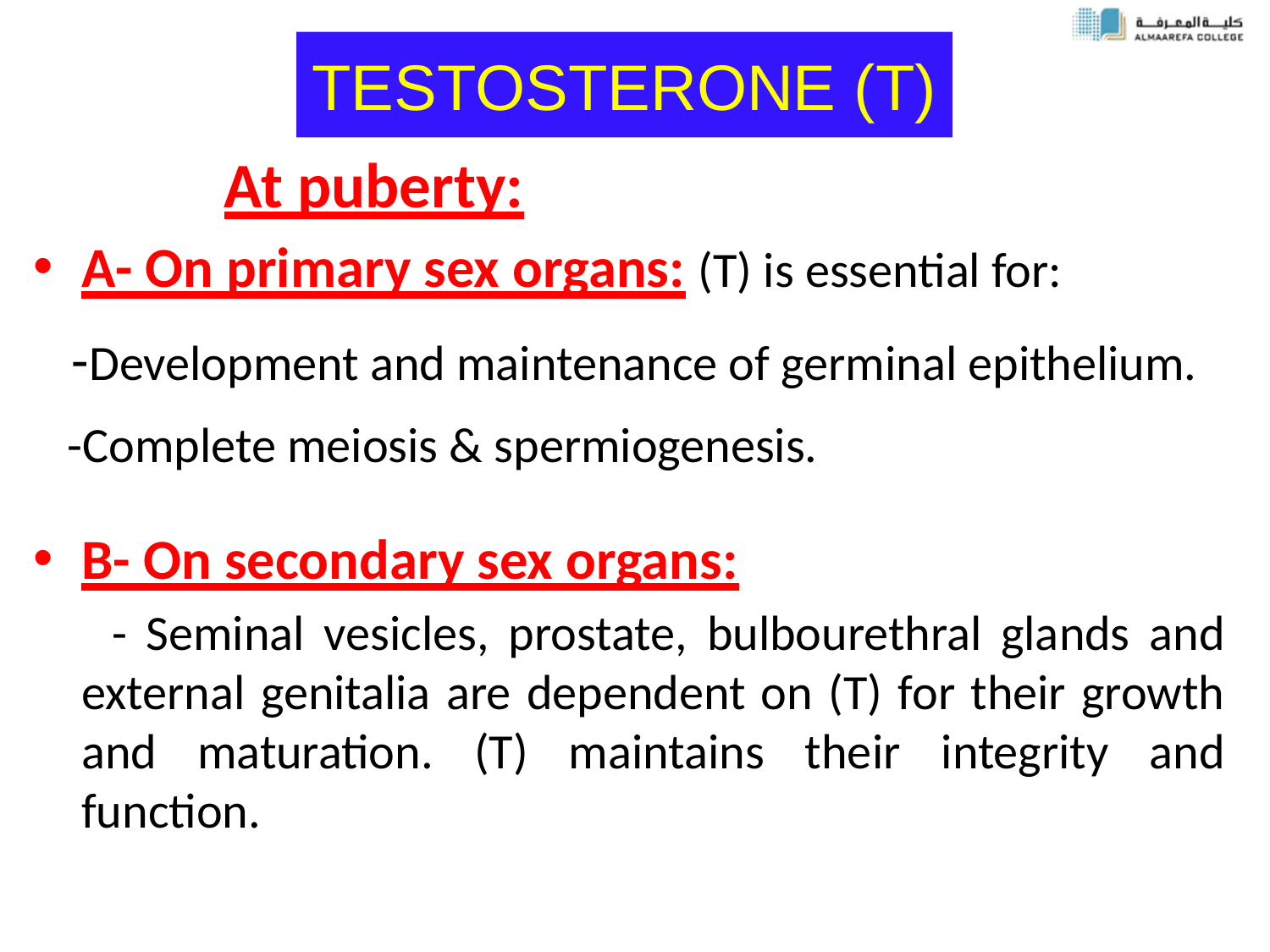

# TESTOSTERONE (T)
At puberty:
A- On primary sex organs: (T) is essential for:
   -Development and maintenance of germinal epithelium.
   -Complete meiosis & spermiogenesis.

B- On secondary sex organs:
    - Seminal vesicles, prostate, bulbourethral glands and external genitalia are dependent on (T) for their growth and maturation. (T) maintains their integrity and function.